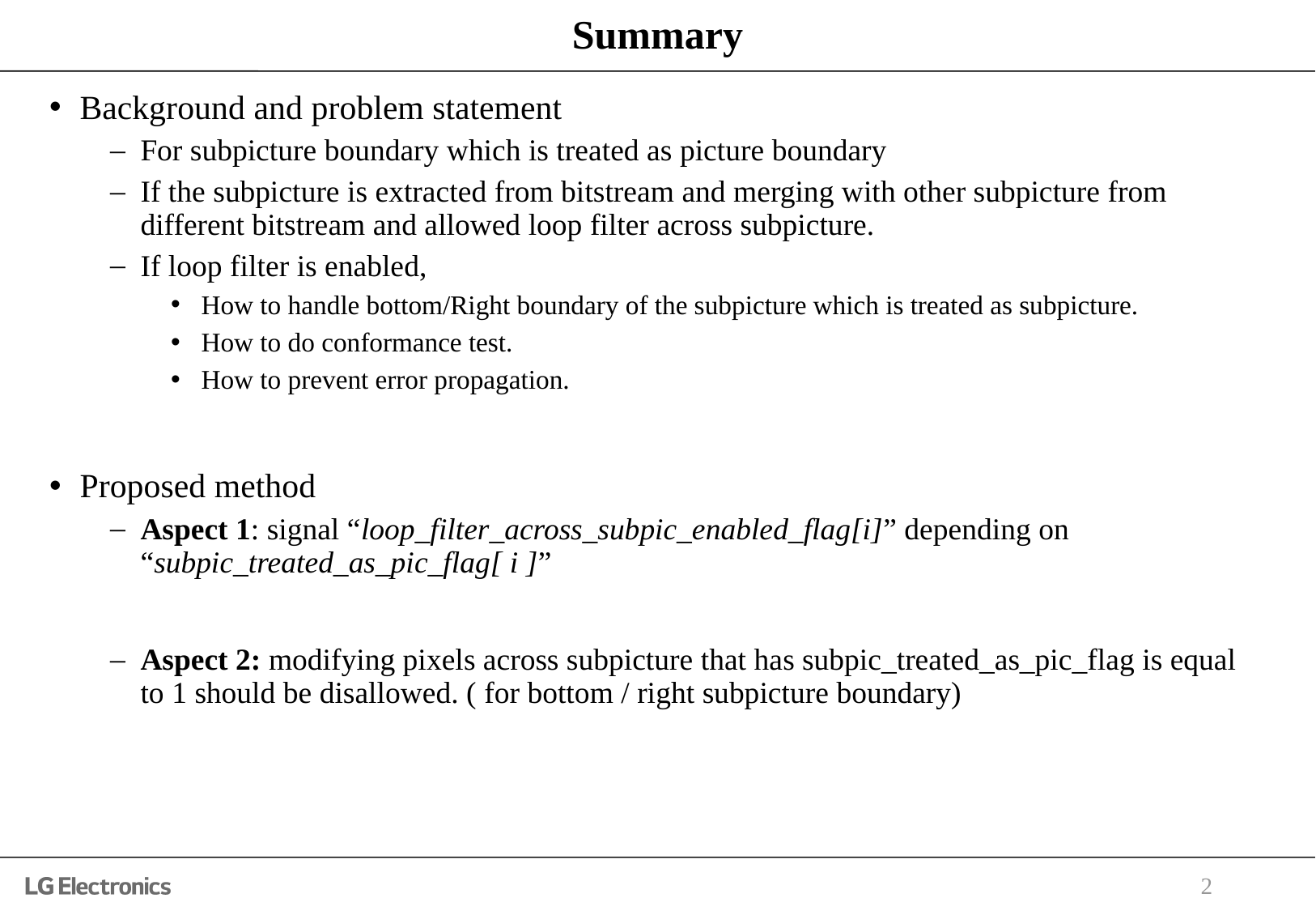

# Summary
Background and problem statement
For subpicture boundary which is treated as picture boundary
If the subpicture is extracted from bitstream and merging with other subpicture from different bitstream and allowed loop filter across subpicture.
If loop filter is enabled,
How to handle bottom/Right boundary of the subpicture which is treated as subpicture.
How to do conformance test.
How to prevent error propagation.

Proposed method
Aspect 1: signal “loop_filter_across_subpic_enabled_flag[i]” depending on “subpic_treated_as_pic_flag[ i ]”

Aspect 2: modifying pixels across subpicture that has subpic_treated_as_pic_flag is equal to 1 should be disallowed. ( for bottom / right subpicture boundary)
2